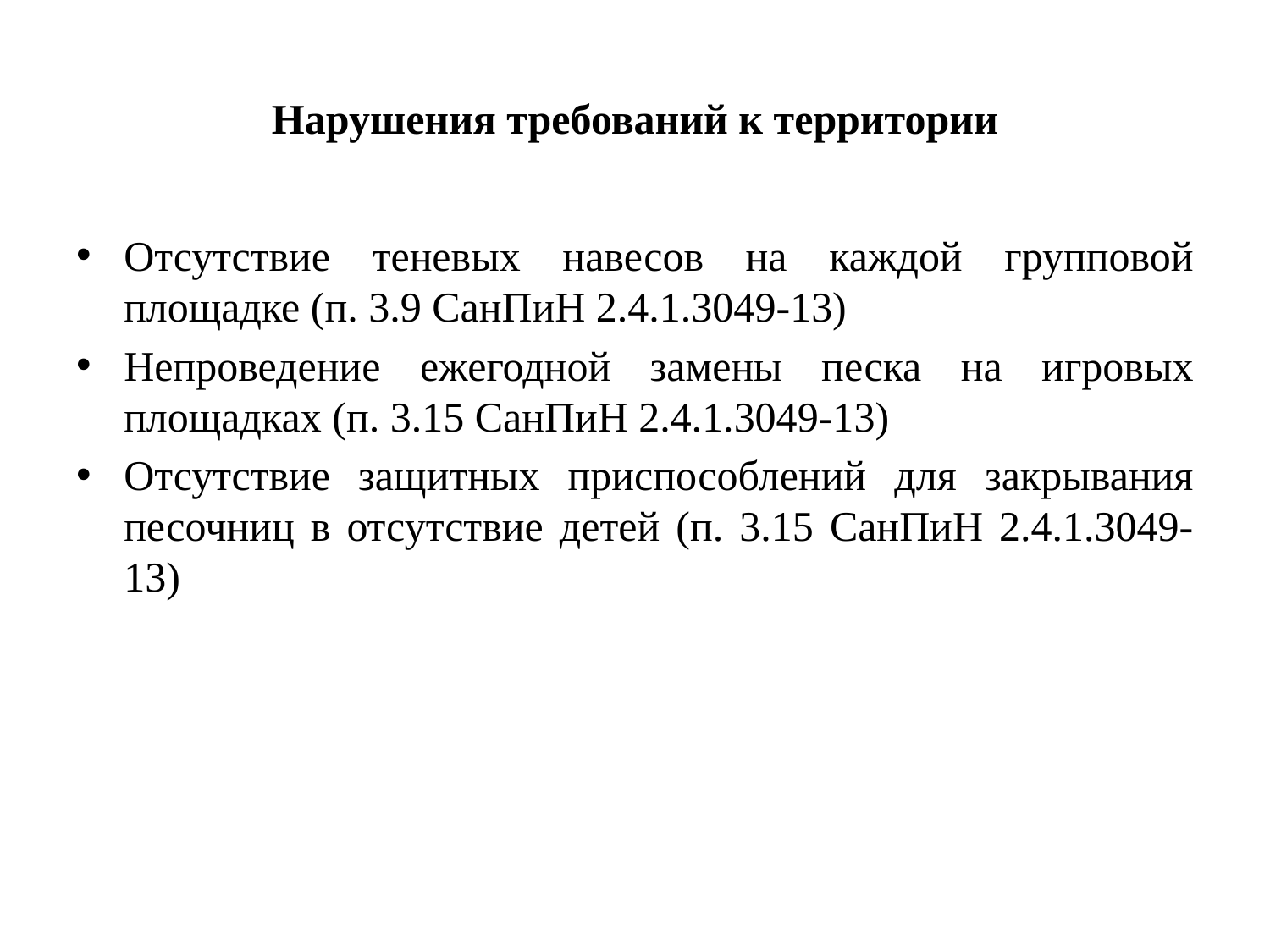

# Нарушения требований к территории
Отсутствие теневых навесов на каждой групповой площадке (п. 3.9 СанПиН 2.4.1.3049-13)
Непроведение ежегодной замены песка на игровых площадках (п. 3.15 СанПиН 2.4.1.3049-13)
Отсутствие защитных приспособлений для закрывания песочниц в отсутствие детей (п. 3.15 СанПиН 2.4.1.3049-13)